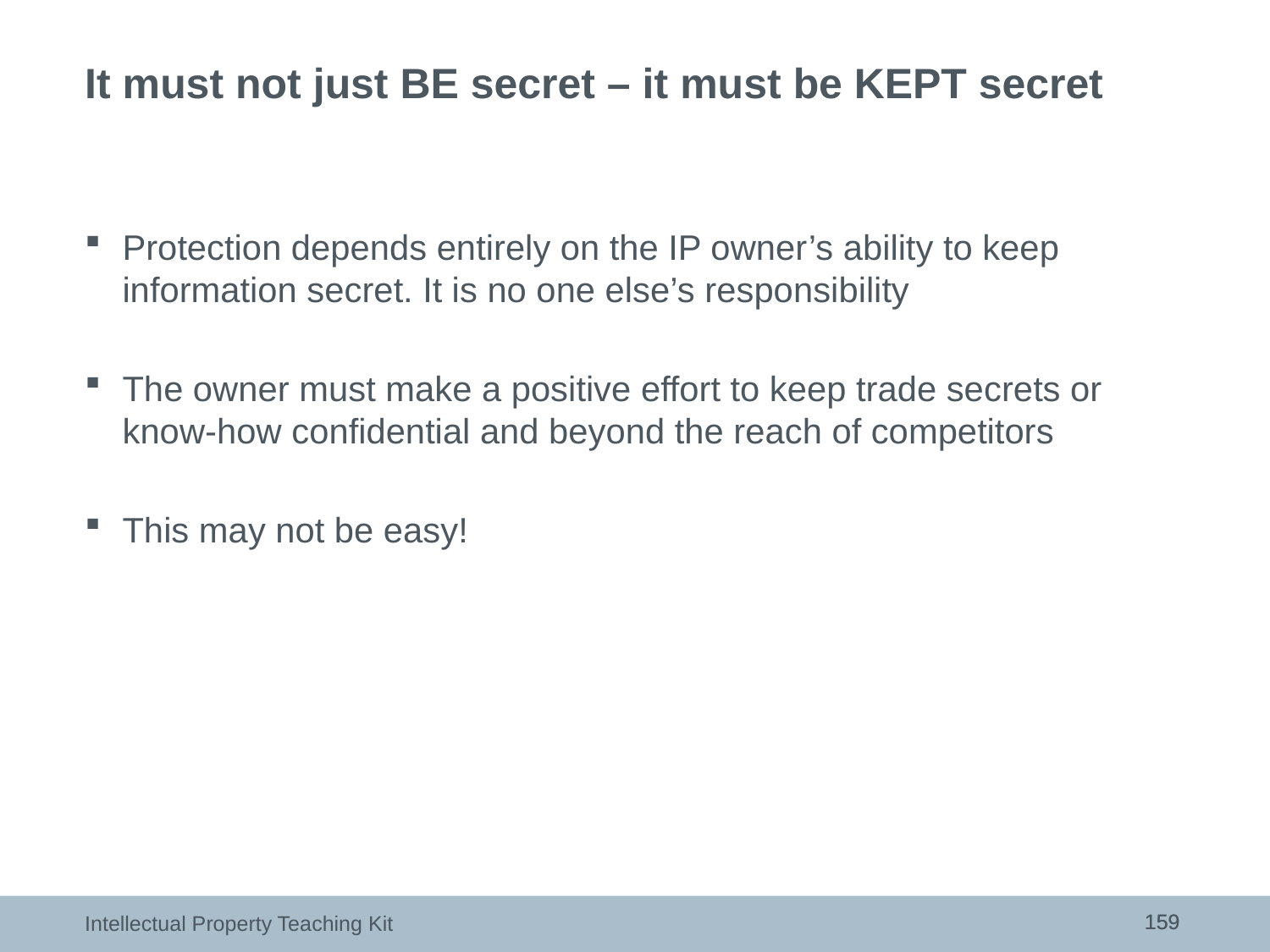

# It must not just BE secret – it must be KEPT secret
Protection depends entirely on the IP owner’s ability to keep information secret. It is no one else’s responsibility

The owner must make a positive effort to keep trade secrets or know-how confidential and beyond the reach of competitors

This may not be easy!
159
159
Intellectual Property Teaching Kit